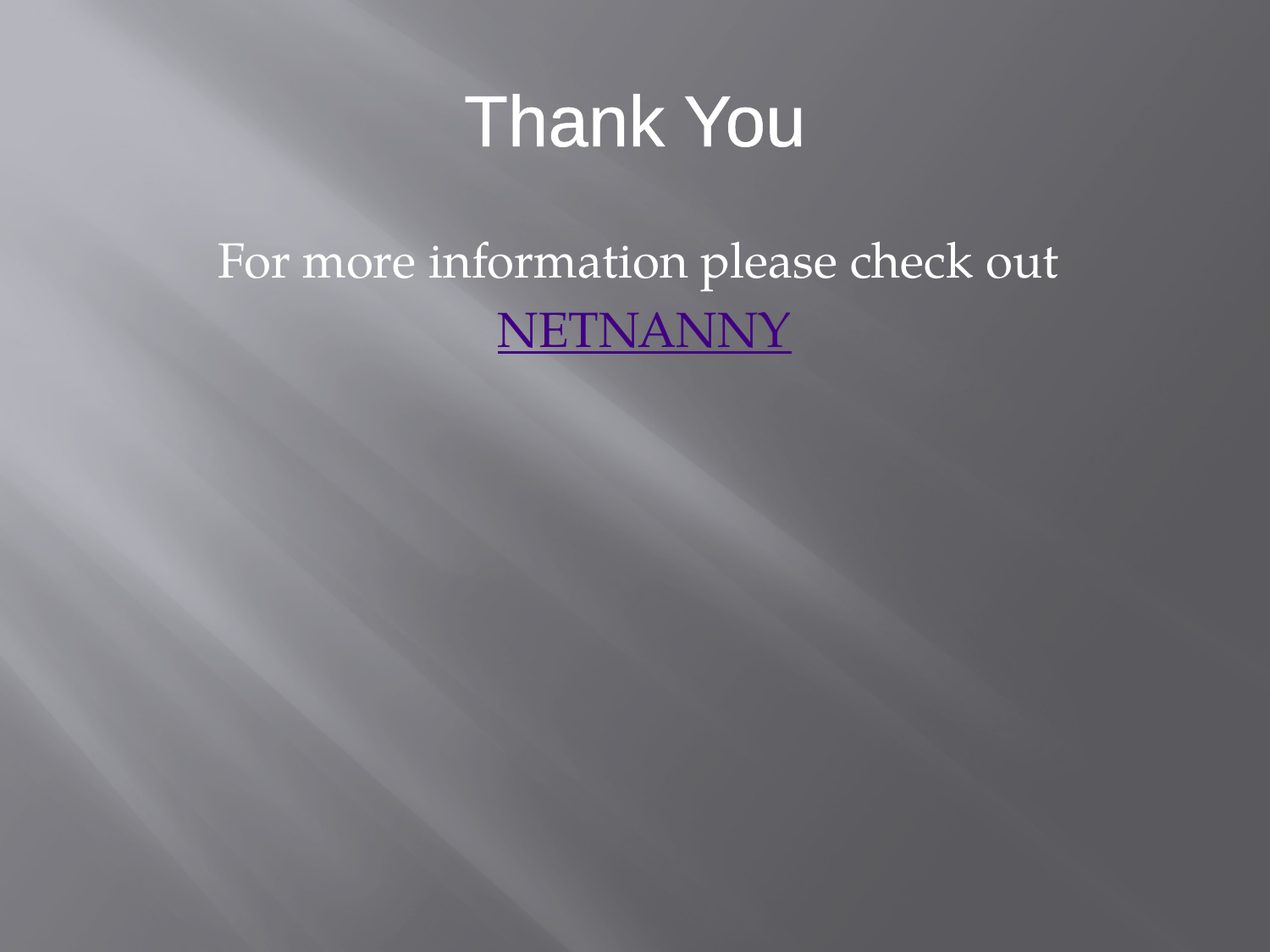

# Thank You
For more information please check out
NETNANNY